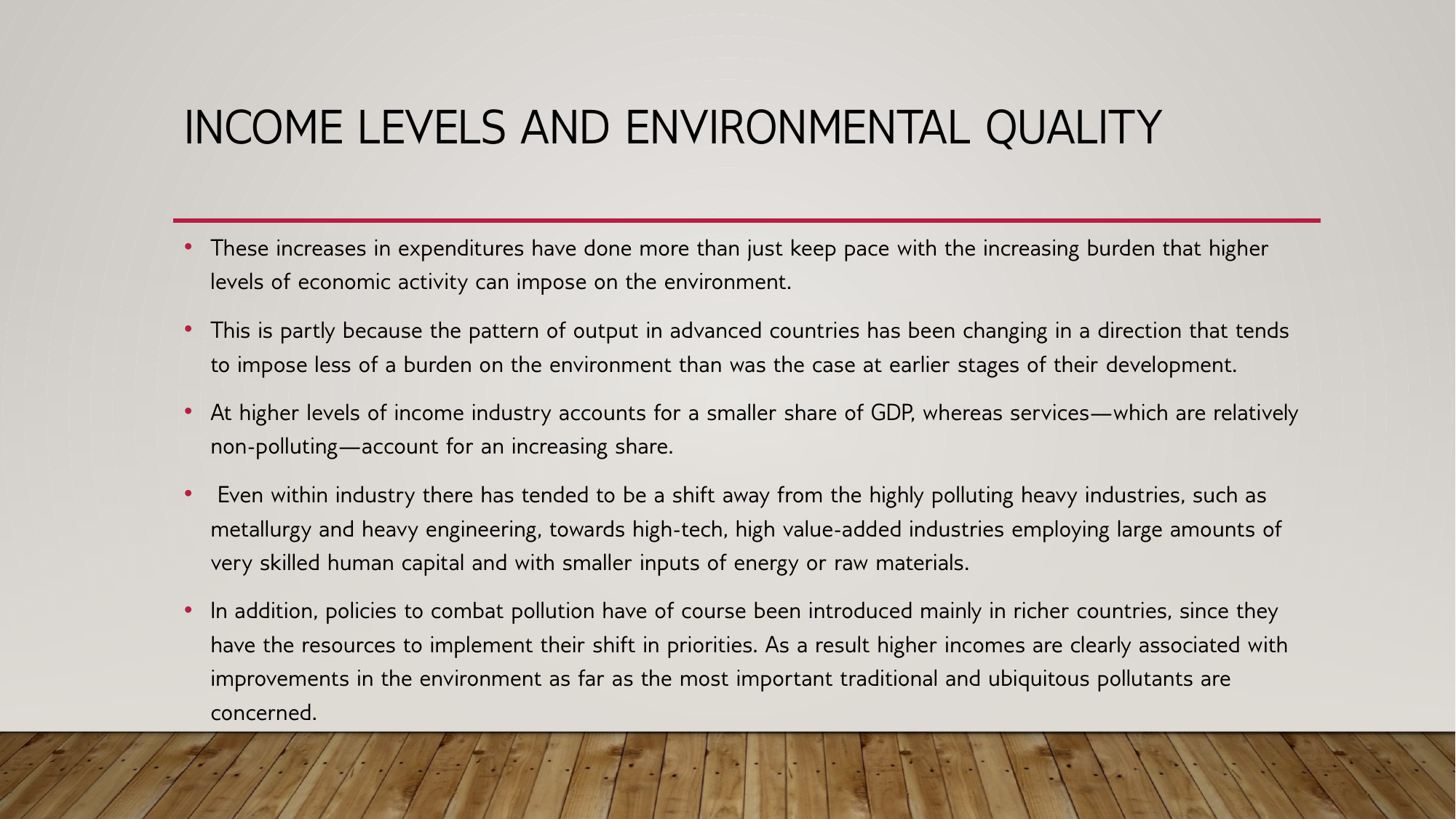

# Income Levels and Environmental Quality
These increases in expenditures have done more than just keep pace with the increasing burden that higher levels of economic activity can impose on the environment.
This is partly because the pattern of output in advanced countries has been changing in a direction that tends to impose less of a burden on the environment than was the case at earlier stages of their development.
At higher levels of income industry accounts for a smaller share of GDP, whereas services—which are relatively non-polluting—account for an increasing share.
 Even within industry there has tended to be a shift away from the highly polluting heavy industries, such as metallurgy and heavy engineering, towards high-tech, high value-added industries employing large amounts of very skilled human capital and with smaller inputs of energy or raw materials.
In addition, policies to combat pollution have of course been introduced mainly in richer countries, since they have the resources to implement their shift in priorities. As a result higher incomes are clearly associated with improvements in the environment as far as the most important traditional and ubiquitous pollutants are concerned.